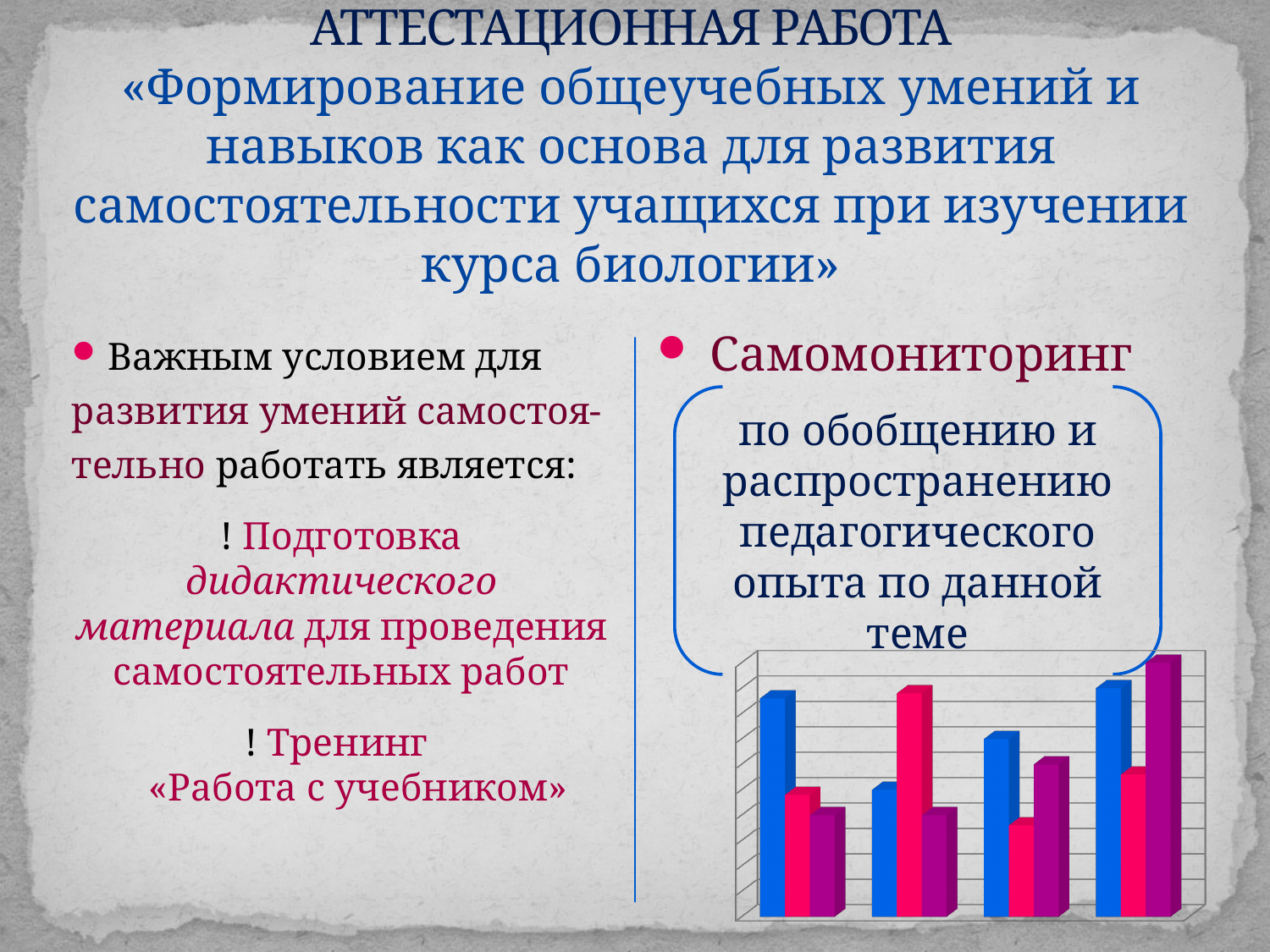

# АТТЕСТАЦИОННАЯ РАБОТА «Формирование общеучебных умений и навыков как основа для развития самостоятельности учащихся при изучении курса биологии»
 Важным условием для развития умений самостоя-тельно работать является:
! Подготовка дидактического материала для проведения самостоятельных работ
! Тренинг
«Работа с учебником»
 Самомониторинг

по обобщению и распространению педагогического опыта по данной теме

[unsupported chart]